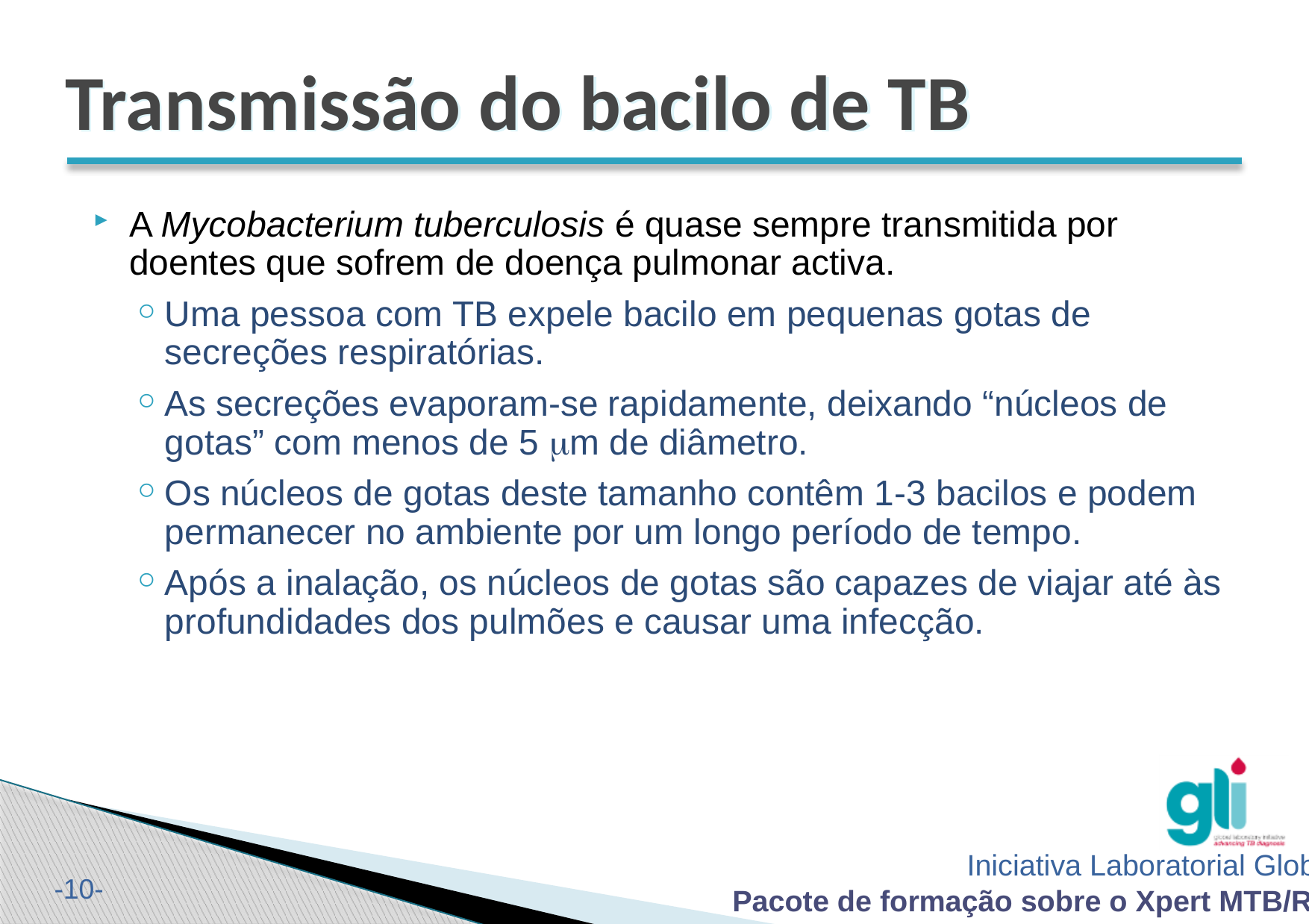

# Transmissão do bacilo de TB
A Mycobacterium tuberculosis é quase sempre transmitida por doentes que sofrem de doença pulmonar activa.
Uma pessoa com TB expele bacilo em pequenas gotas de secreções respiratórias.
As secreções evaporam-se rapidamente, deixando “núcleos de gotas” com menos de 5 μm de diâmetro.
Os núcleos de gotas deste tamanho contêm 1-3 bacilos e podem permanecer no ambiente por um longo período de tempo.
Após a inalação, os núcleos de gotas são capazes de viajar até às profundidades dos pulmões e causar uma infecção.